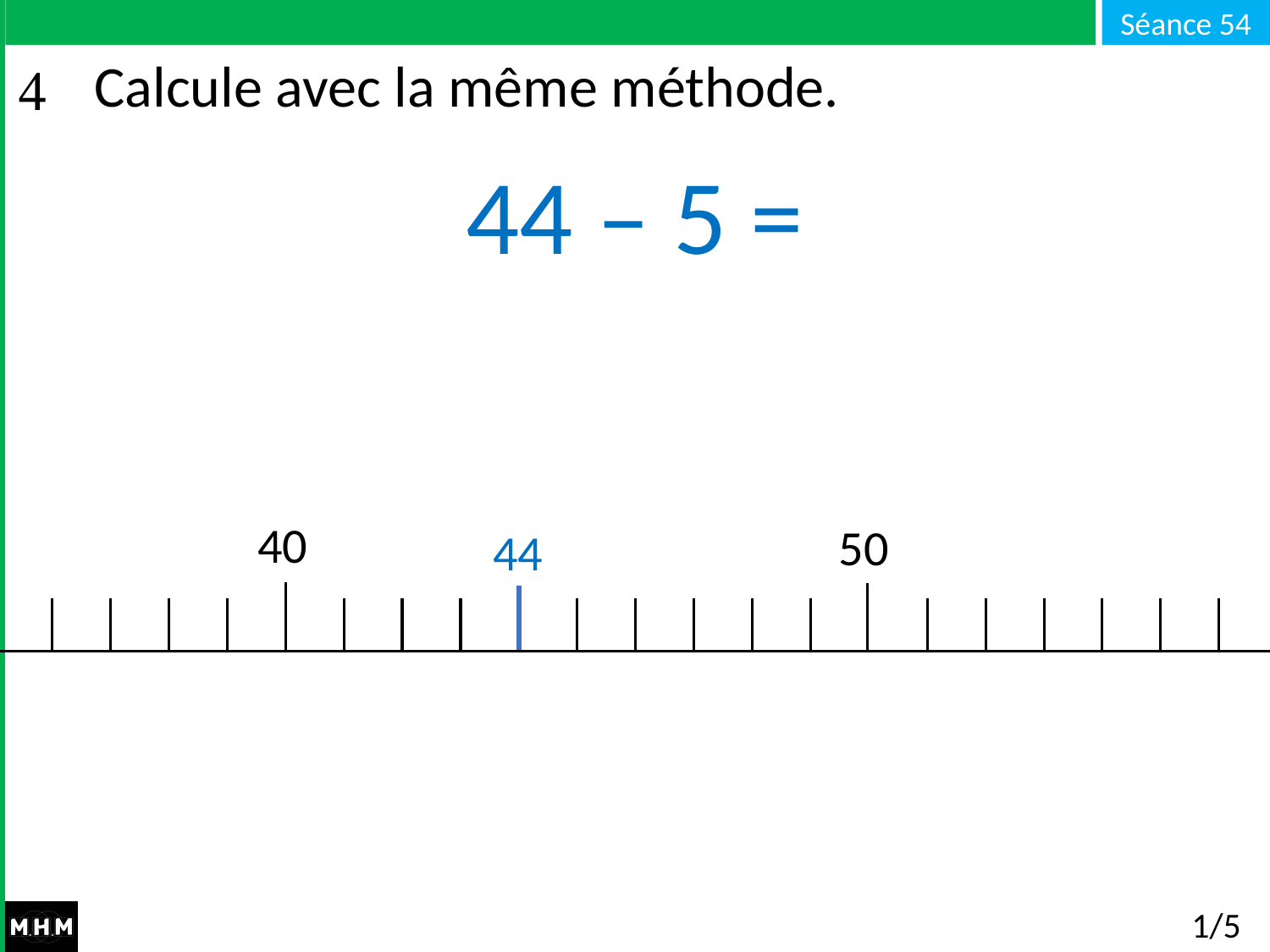

# Calcule avec la même méthode.
44 – 5 =
40
50
44
1/5